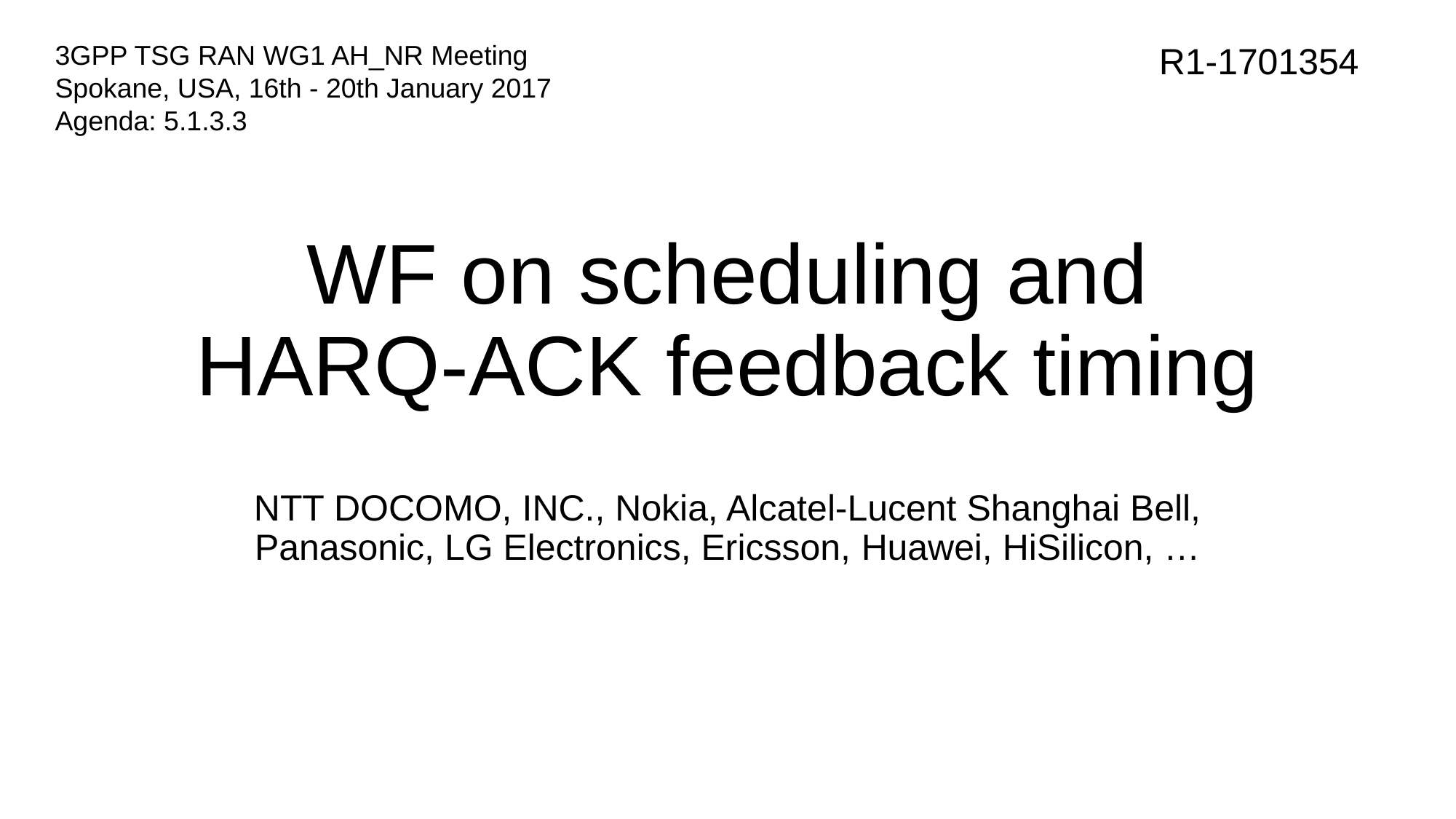

3GPP TSG RAN WG1 AH_NR Meeting
Spokane, USA, 16th - 20th January 2017
Agenda: 5.1.3.3
R1-1701354
# WF on scheduling and HARQ-ACK feedback timing
NTT DOCOMO, INC., Nokia, Alcatel-Lucent Shanghai Bell, Panasonic, LG Electronics, Ericsson, Huawei, HiSilicon, …